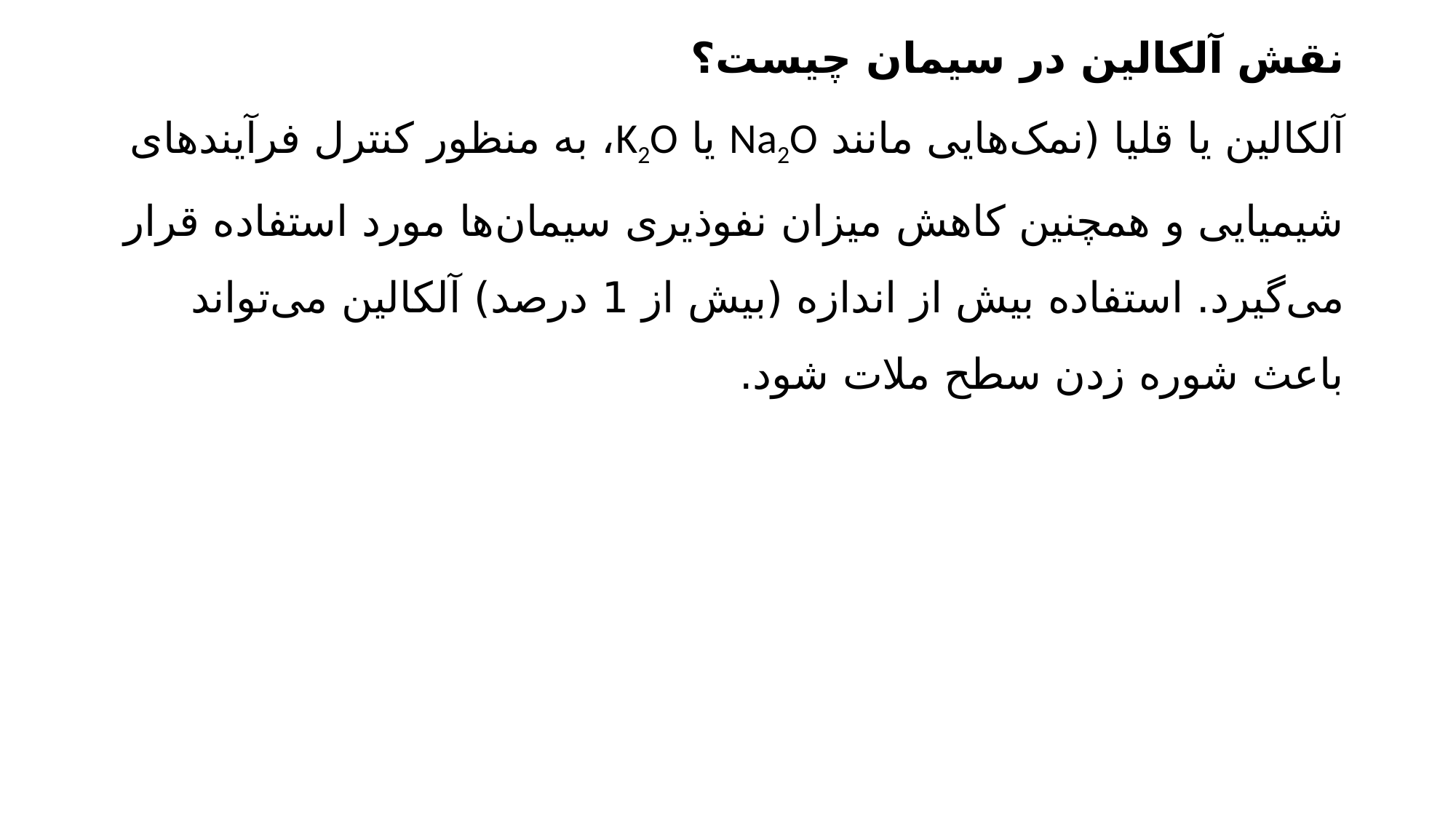

# نقش آلکالین در سیمان چیست؟ آلکالین یا قلیا (نمک‌هایی مانند Na2O یا K2O، به منظور کنترل فرآیندهای شیمیایی و همچنین کاهش میزان نفوذیری سیمان‌ها مورد استفاده قرار می‌گیرد. استفاده بیش از اندازه (بیش از 1 درصد) آلکالین می‌تواند باعث شوره زدن سطح ملات شود.